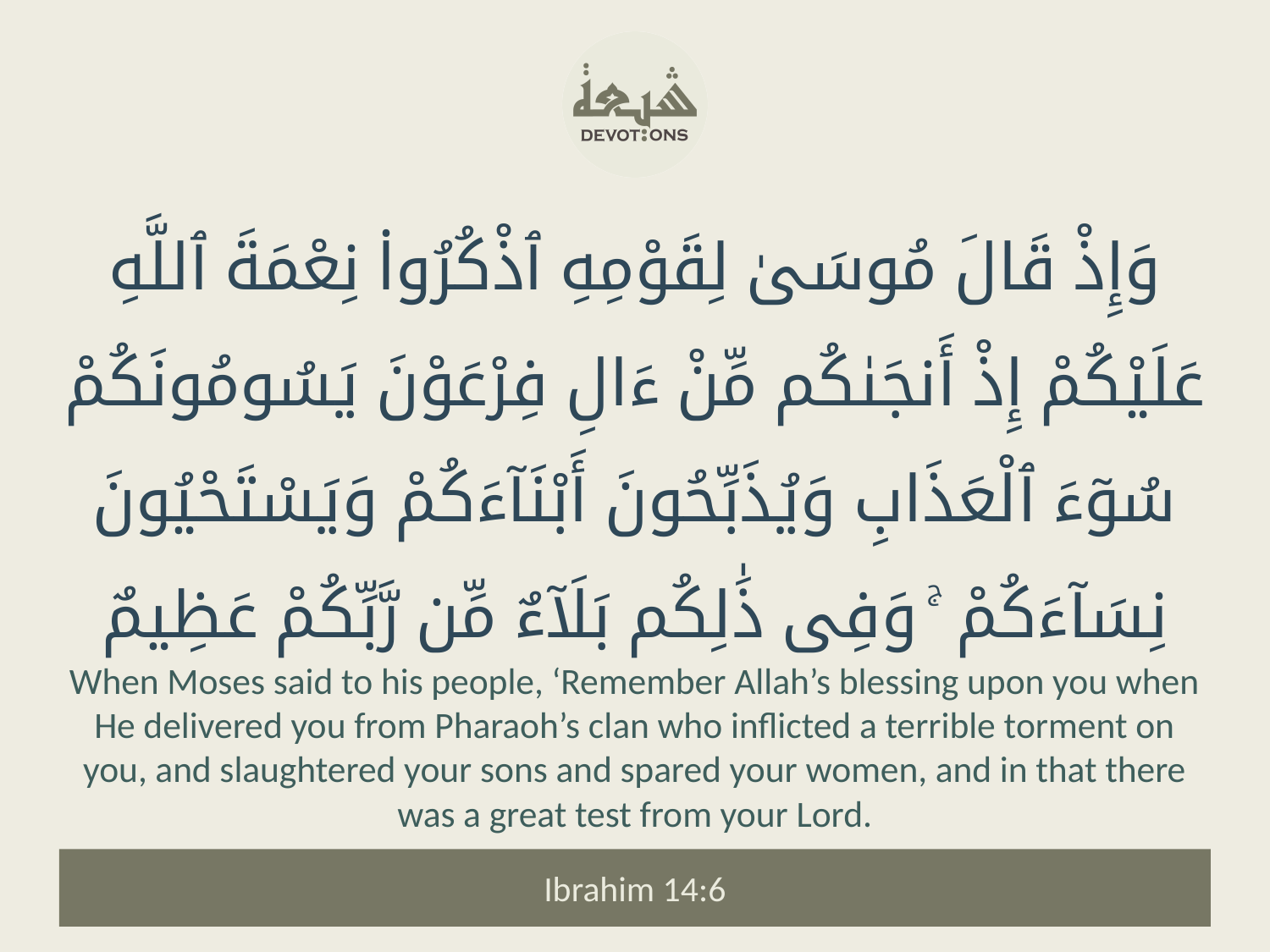

وَإِذْ قَالَ مُوسَىٰ لِقَوْمِهِ ٱذْكُرُوا۟ نِعْمَةَ ٱللَّهِ عَلَيْكُمْ إِذْ أَنجَىٰكُم مِّنْ ءَالِ فِرْعَوْنَ يَسُومُونَكُمْ سُوٓءَ ٱلْعَذَابِ وَيُذَبِّحُونَ أَبْنَآءَكُمْ وَيَسْتَحْيُونَ نِسَآءَكُمْ ۚ وَفِى ذَٰلِكُم بَلَآءٌ مِّن رَّبِّكُمْ عَظِيمٌ
When Moses said to his people, ‘Remember Allah’s blessing upon you when He delivered you from Pharaoh’s clan who inflicted a terrible torment on you, and slaughtered your sons and spared your women, and in that there was a great test from your Lord.
Ibrahim 14:6